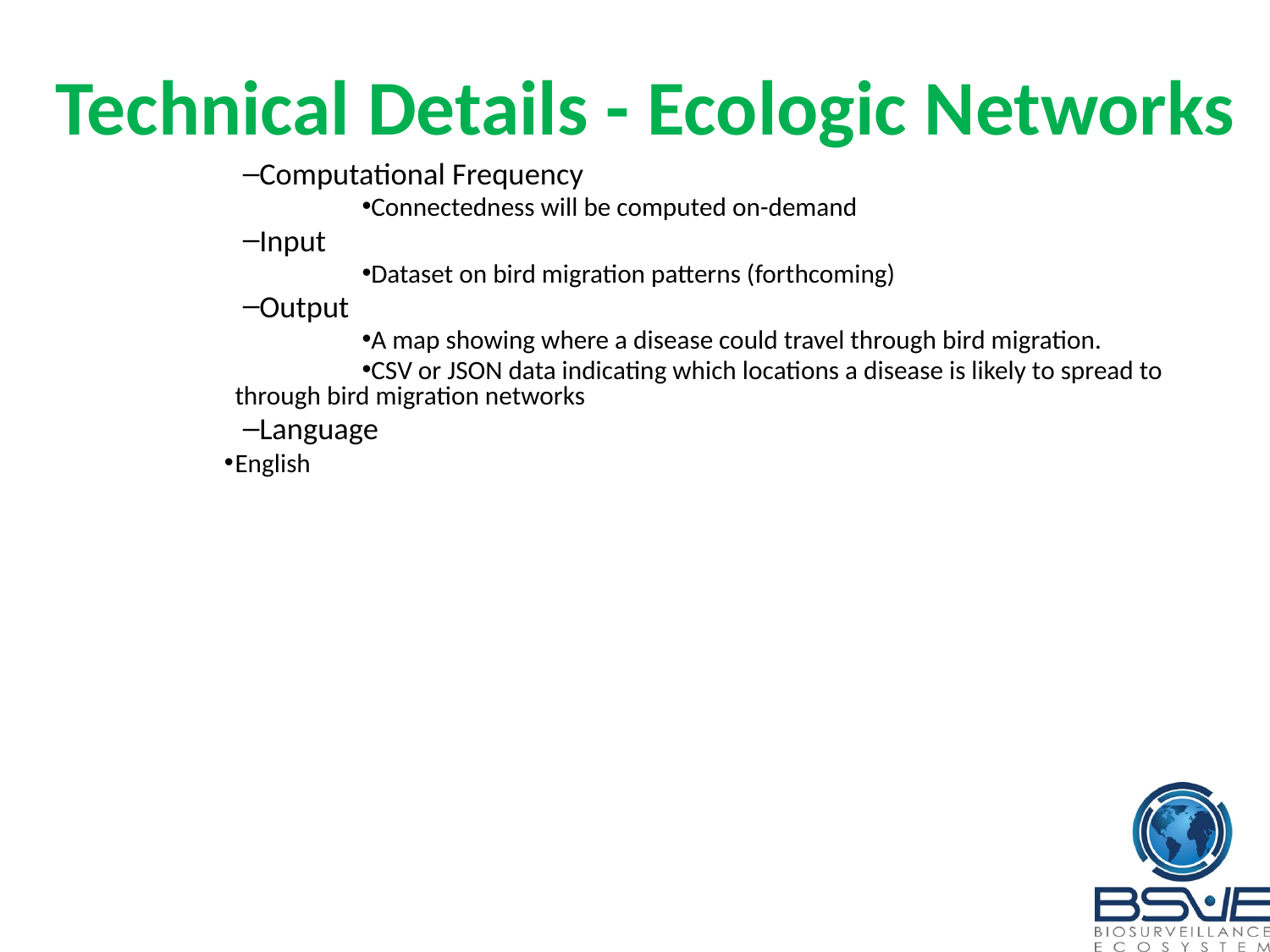

# Technical Details - Ecologic Networks
Computational Frequency
Connectedness will be computed on-demand
Input
Dataset on bird migration patterns (forthcoming)
Output
A map showing where a disease could travel through bird migration.
CSV or JSON data indicating which locations a disease is likely to spread to through bird migration networks
Language
English